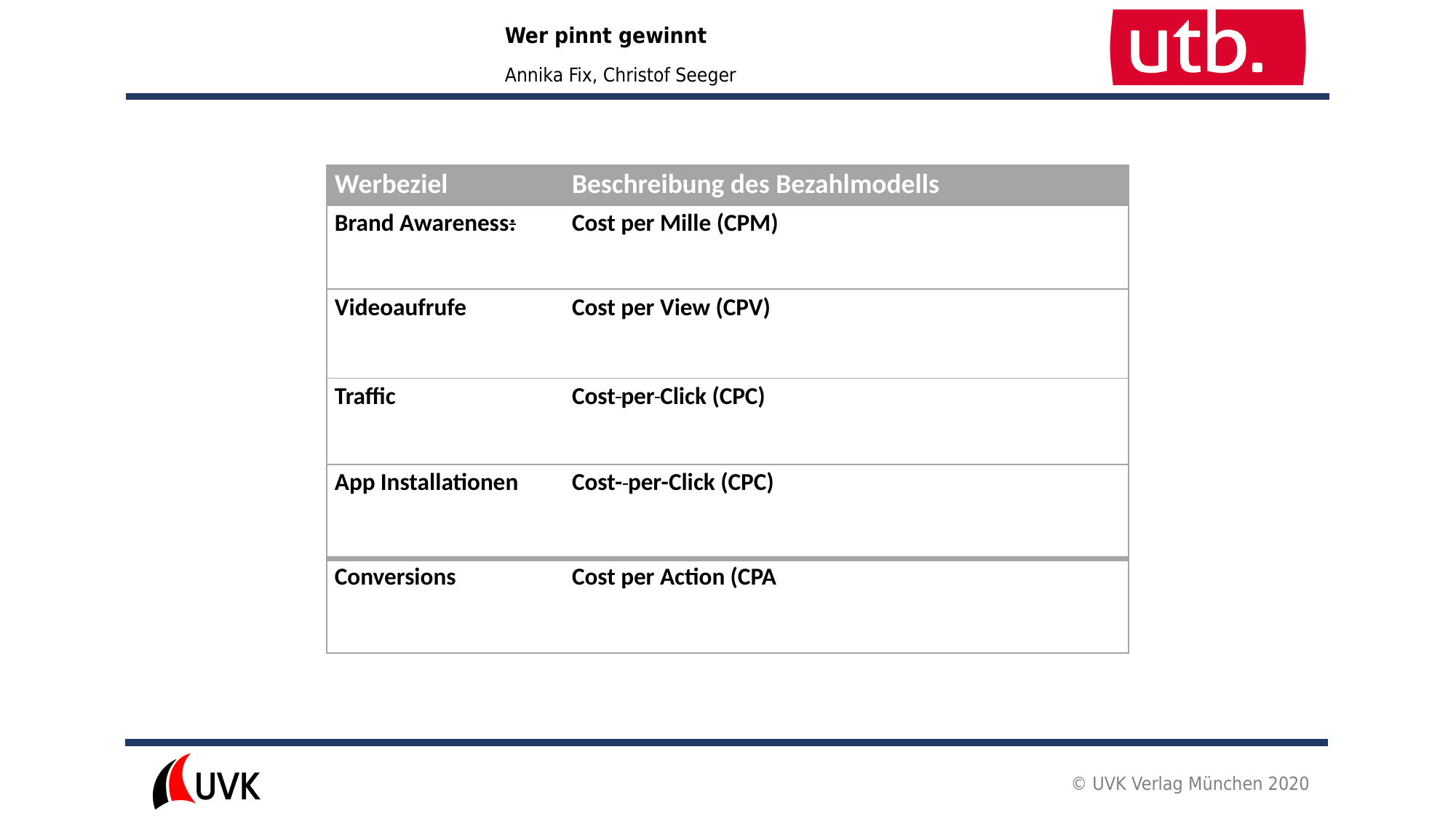

| Werbeziel | Beschreibung des Bezahlmodells |
| --- | --- |
| Brand Awareness: | Cost per Mille (CPM) |
| Videoaufrufe | Cost per View (CPV) |
| Traffic | Cost per Click (CPC) |
| App Installationen | Cost- per-Click (CPC) |
| Conversions | Cost per Action (CPA |